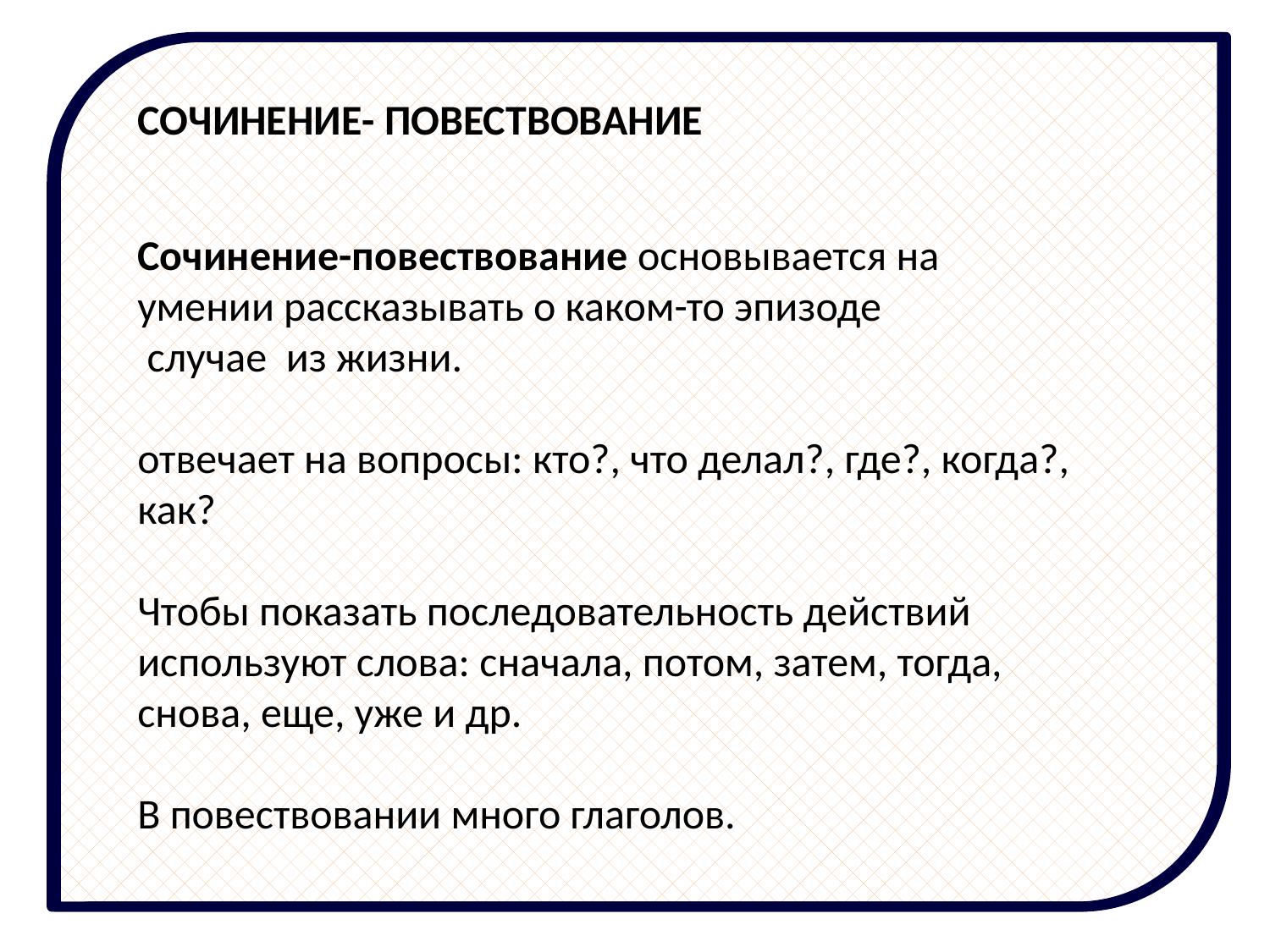

СОЧИНЕНИЕ- ПОВЕСТВОВАНИЕ

Сочинение-повествование основывается на умении рассказывать о каком-то эпизоде
 случае  из жизни.

отвечает на вопросы: кто?, что делал?, где?, когда?, как?

Чтобы показать последовательность действий используют слова: сначала, потом, затем, тогда, снова, еще, уже и др.

В повествовании много глаголов.